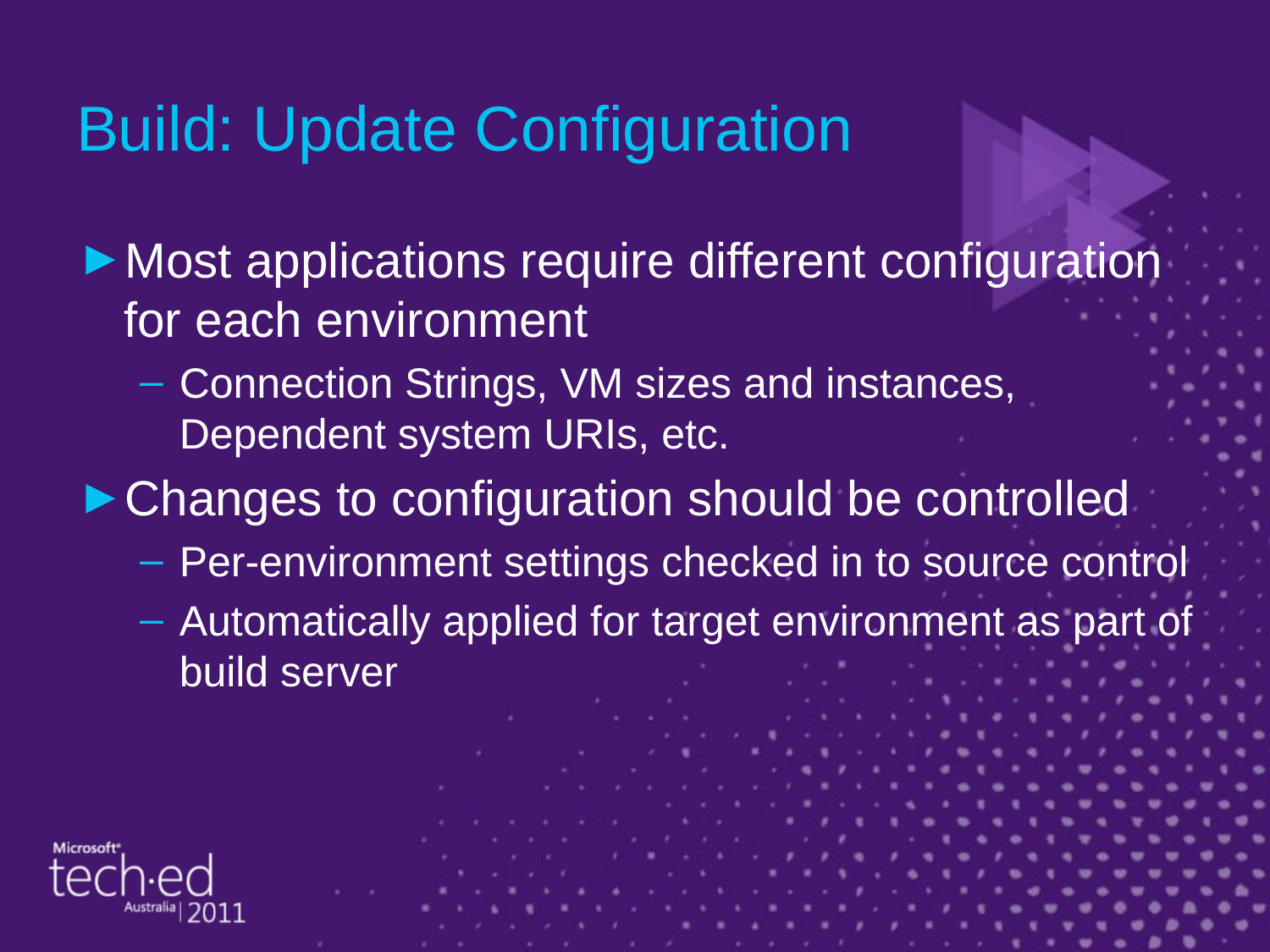

# Build: Update Configuration
Most applications require different configuration for each environment
Connection Strings, VM sizes and instances, Dependent system URIs, etc.
Changes to configuration should be controlled
Per-environment settings checked in to source control
Automatically applied for target environment as part of build server